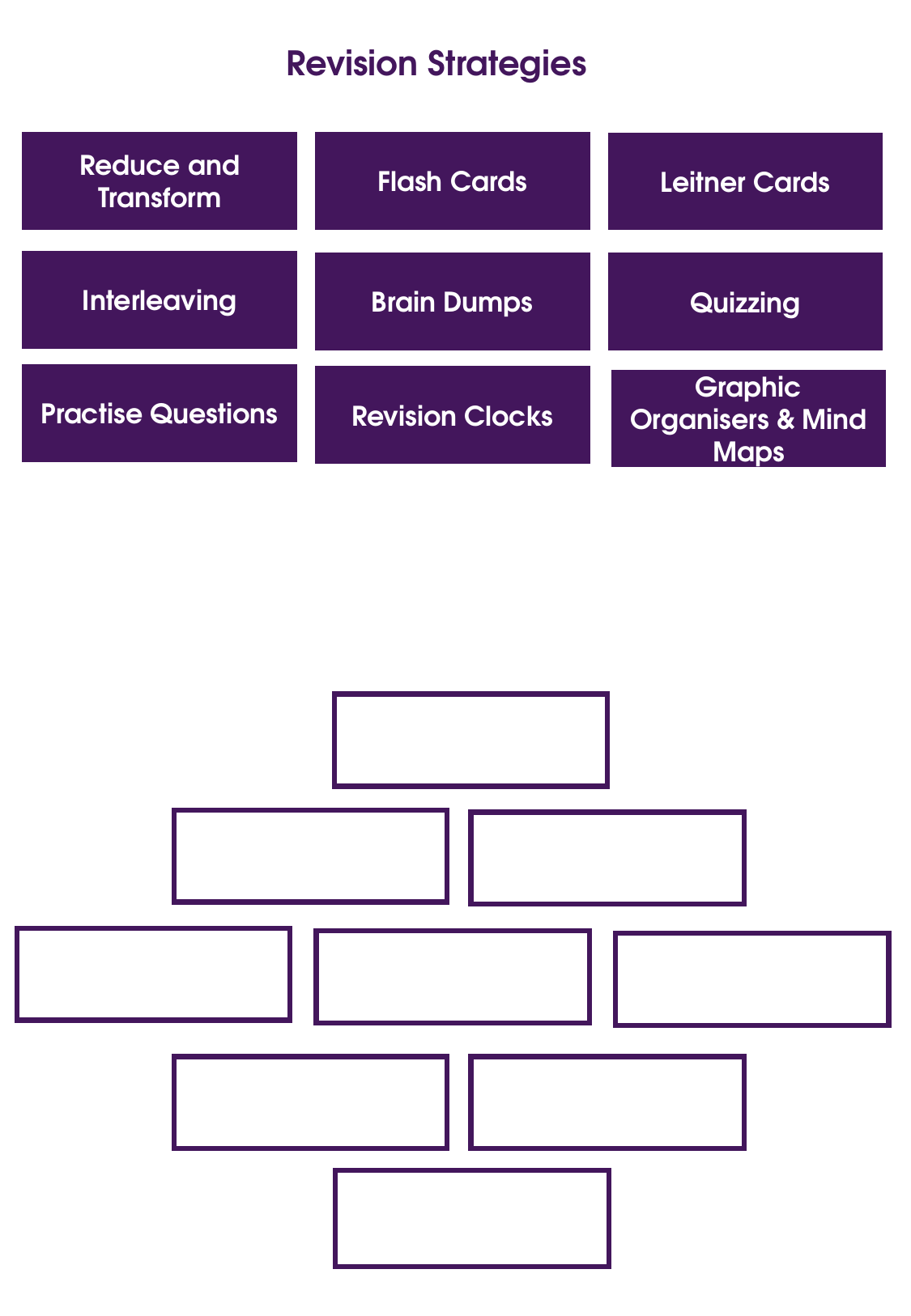

Revision Strategies
Reduce and Transform
Flash Cards
Leitner Cards

Interleaving
Brain Dumps
Quizzing
Practise Questions
Revision Clocks
Graphic Organisers & Mind Maps